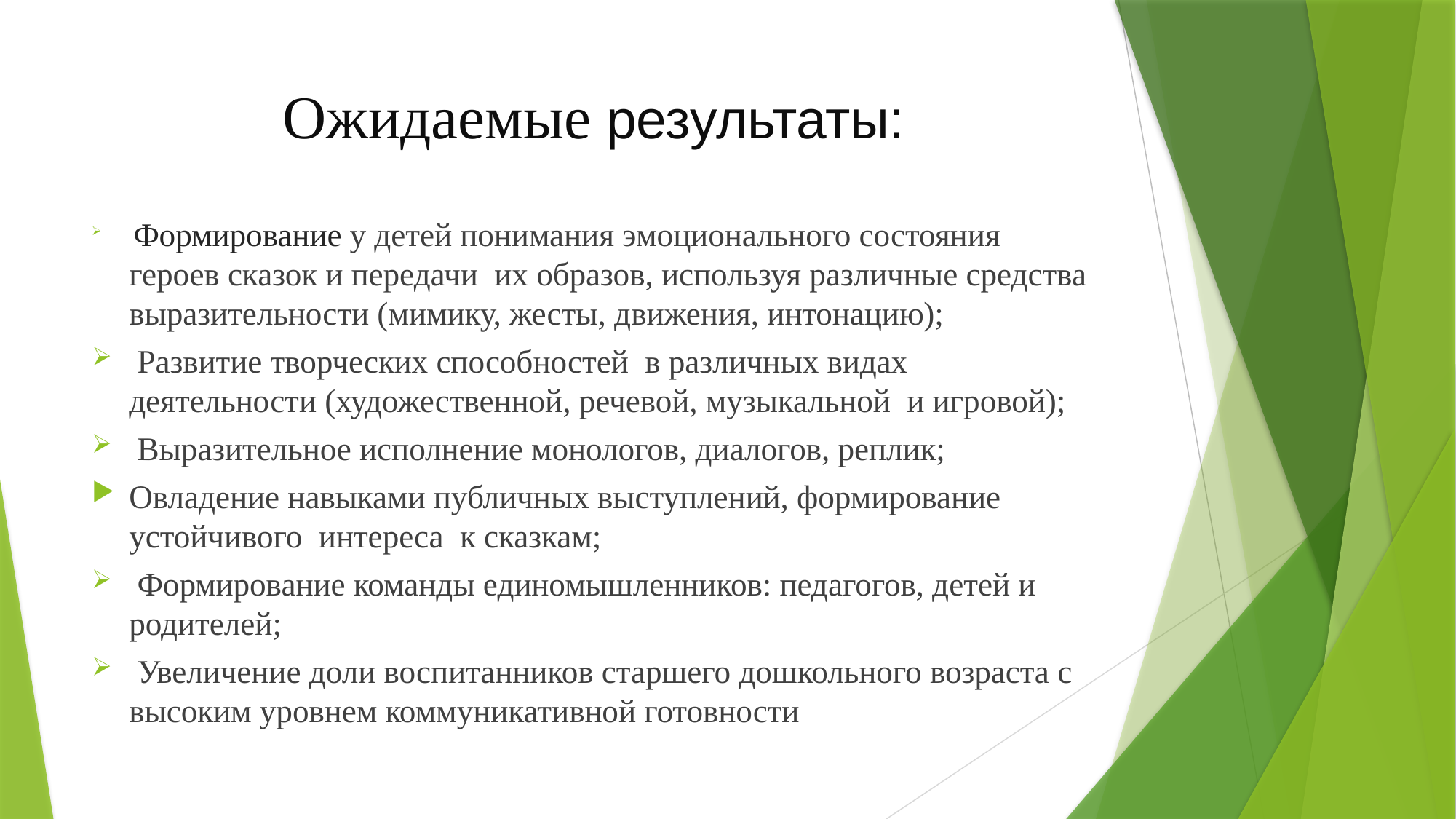

# Ожидаемые результаты:
 Формирование у детей понимания эмоционального состояния героев сказок и передачи  их образов, используя различные средства выразительности (мимику, жесты, движения, интонацию);
 Развитие творческих способностей  в различных видах деятельности (художественной, речевой, музыкальной  и игровой);
 Выразительное исполнение монологов, диалогов, реплик;
Овладение навыками публичных выступлений, формирование   устойчивого  интереса  к сказкам;
 Формирование команды единомышленников: педагогов, детей и родителей;
 Увеличение доли воспитанников старшего дошкольного возраста с высоким уровнем коммуникативной готовности